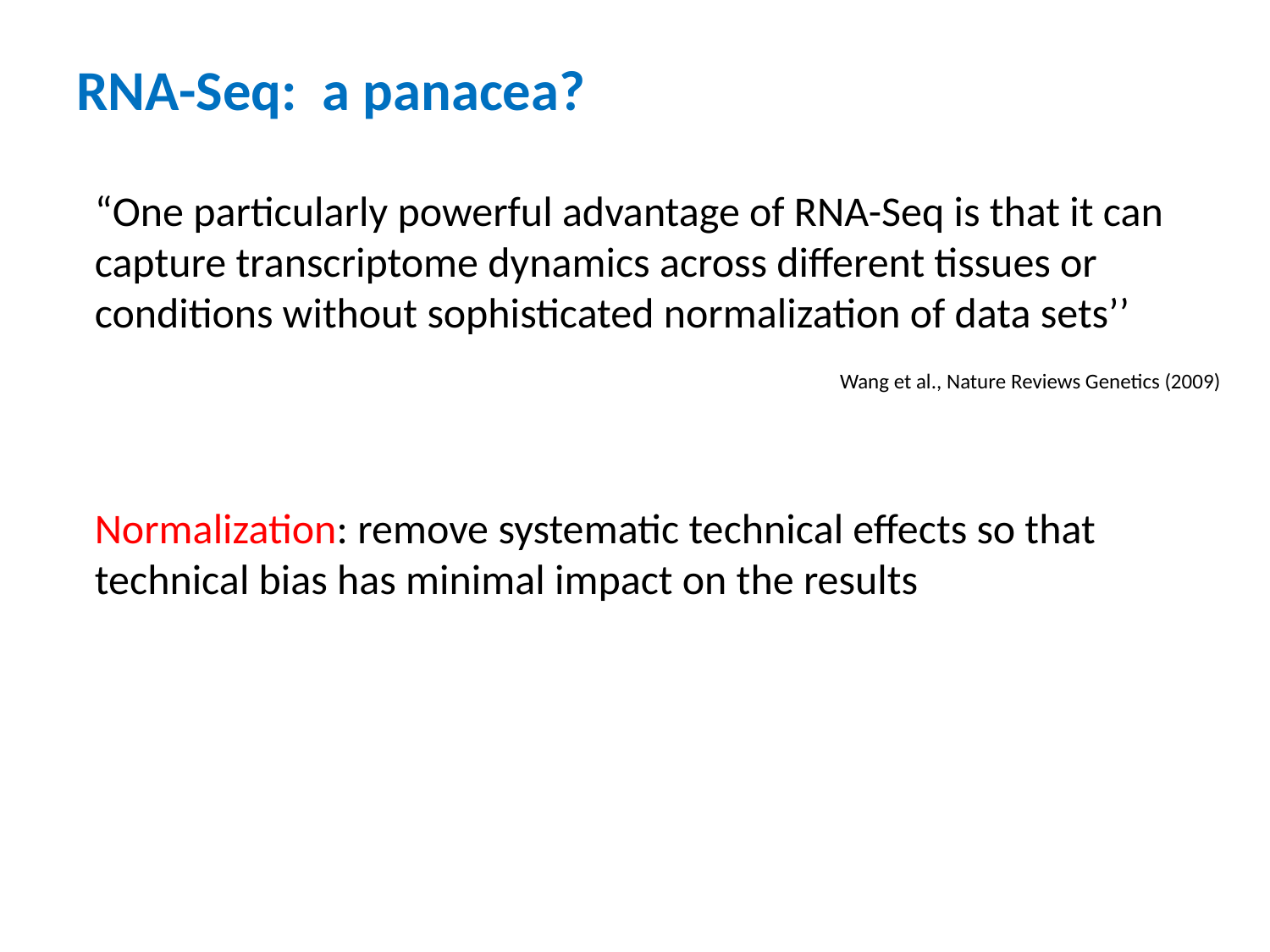

RNA-Seq:  a panacea?
“One particularly powerful advantage of RNA-Seq is that it can capture transcriptome dynamics across different tissues or conditions without sophisticated normalization of data sets’’

Normalization: remove systematic technical effects so that technical bias has minimal impact on the results
Wang et al., Nature Reviews Genetics (2009)